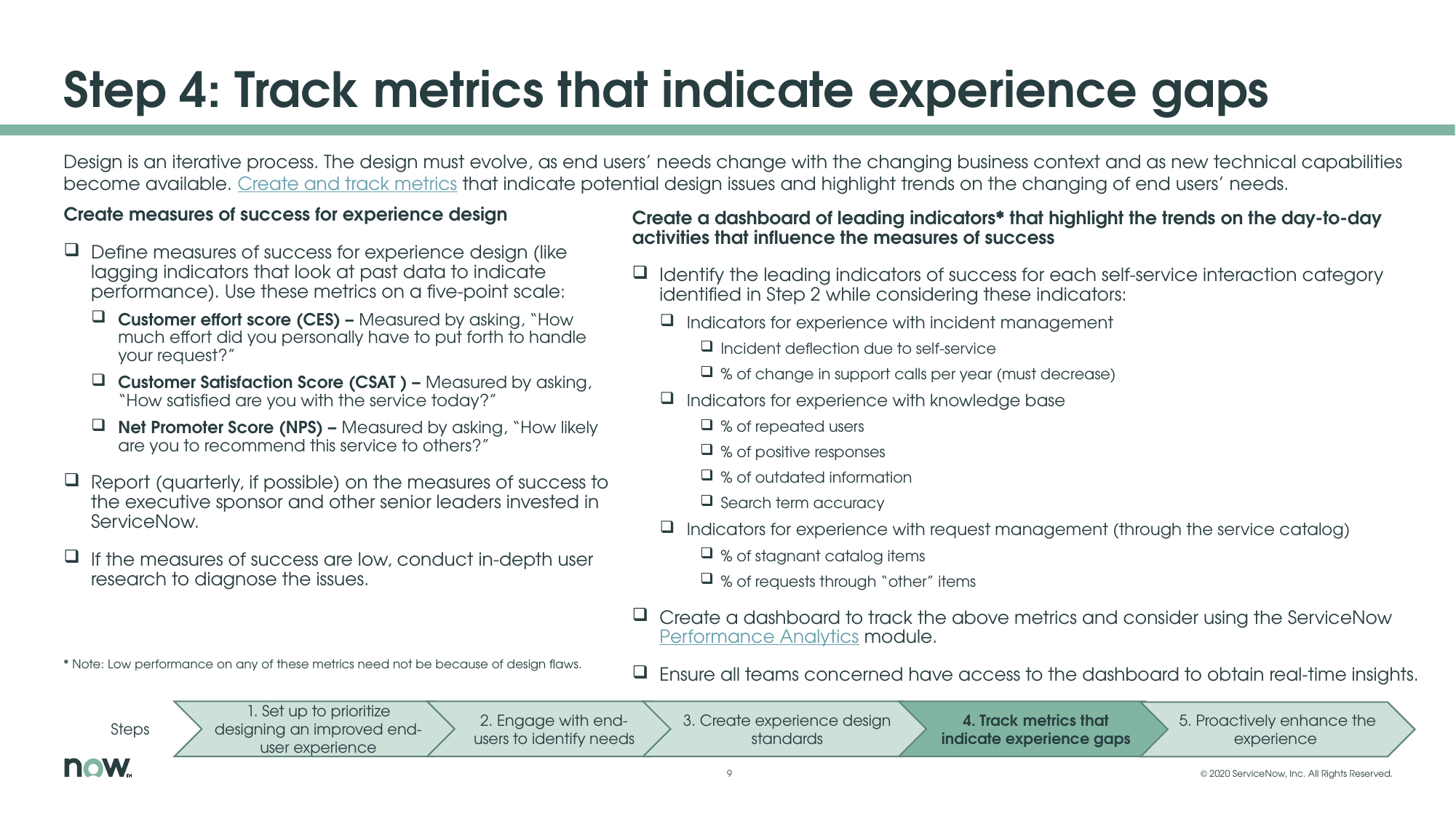

# Step 4: Track metrics that indicate experience gaps

Design is an iterative process. The design must evolve, as end users’ needs change with the changing business context and as new technical capabilities become available. Create and track metrics that indicate potential design issues and highlight trends on the changing of end users’ needs.
Create measures of success for experience design
Define measures of success for experience design (like  lagging indicators that look at past data to indicate performance). Use these metrics on a five-point scale:
Customer effort score (CES) – Measured by asking, “How much effort did you personally have to put forth to handle your request?”
Customer Satisfaction Score (CSAT ) – Measured by asking, “How satisfied are you with the service today?”
Net Promoter Score (NPS) – Measured by asking, “How likely are you to recommend this service to others?”
Report (quarterly, if possible) on the measures of success to the executive sponsor and other senior leaders invested in ServiceNow.
If the measures of success are low, conduct in-depth user research to diagnose the issues.
Create a dashboard of leading indicators* that highlight the trends on the day-to-day activities that influence the measures of success
Identify the leading indicators of success for each self-service interaction category identified in Step 2 while considering these indicators:
Indicators for experience with incident management
Incident deflection due to self-service
% of change in support calls per year (must decrease)
Indicators for experience with knowledge base
% of repeated users
% of positive responses
% of outdated information
Search term accuracy
Indicators for experience with request management (through the service catalog)
% of stagnant catalog items
% of requests through “other” items
Create a dashboard to track the above metrics and consider using the ServiceNow Performance Analytics module.
Ensure all teams concerned have access to the dashboard to obtain real-time insights.

* Note: Low performance on any of these metrics need not be because of design flaws.
Steps
1. Set up to prioritize designing an improved end-user experience
2. Engage with end-users to identify needs
3. Create experience design standards
4. Track metrics that indicate experience gaps
5. Proactively enhance the experience